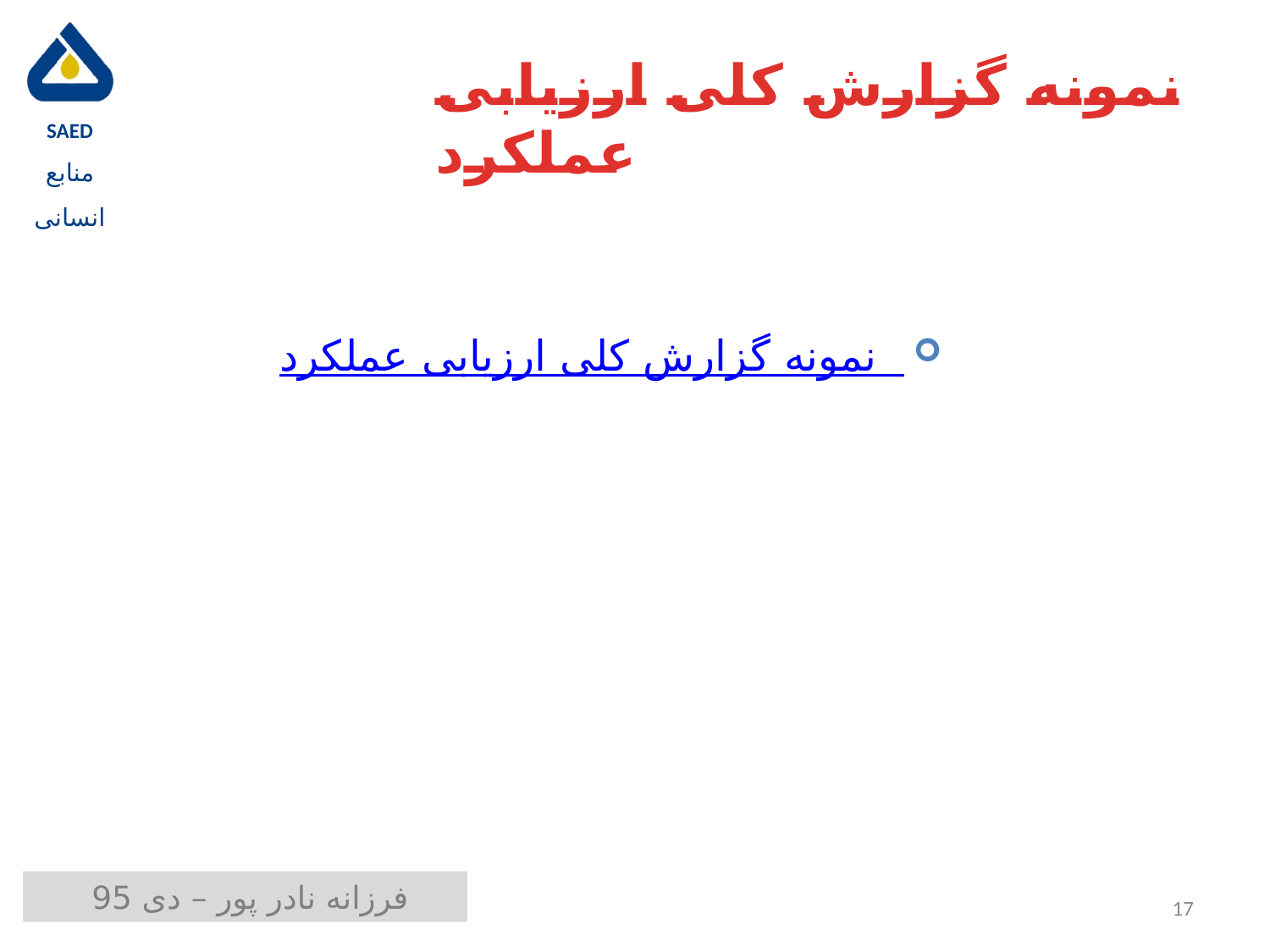

نمونه گزارش کلی ارزیابی عملکرد
نمونه گزارش کلی ارزیابی عملکرد
17